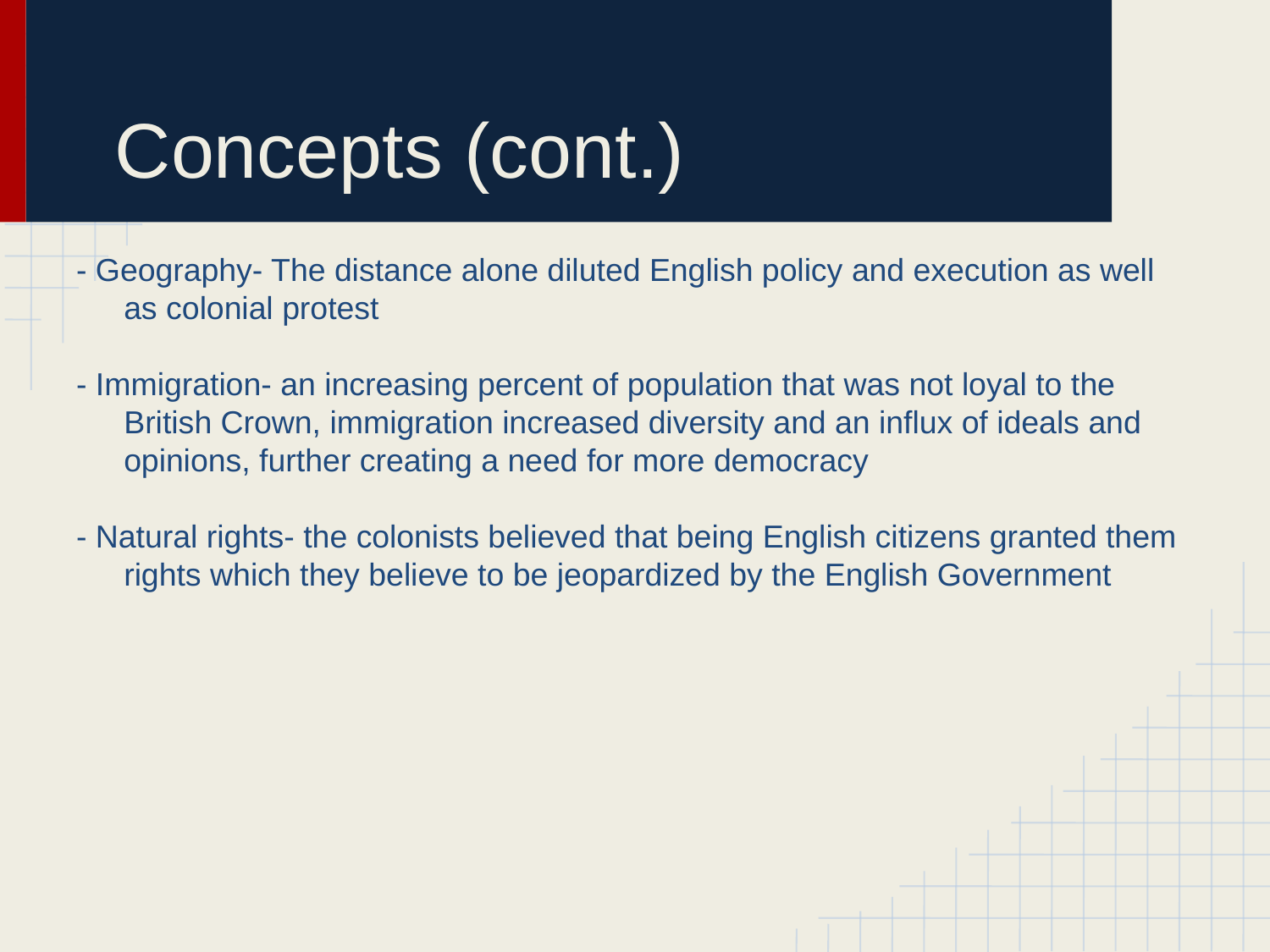

# Concepts (cont.)
- Geography- The distance alone diluted English policy and execution as well as colonial protest

- Immigration- an increasing percent of population that was not loyal to the British Crown, immigration increased diversity and an influx of ideals and opinions, further creating a need for more democracy

- Natural rights- the colonists believed that being English citizens granted them rights which they believe to be jeopardized by the English Government